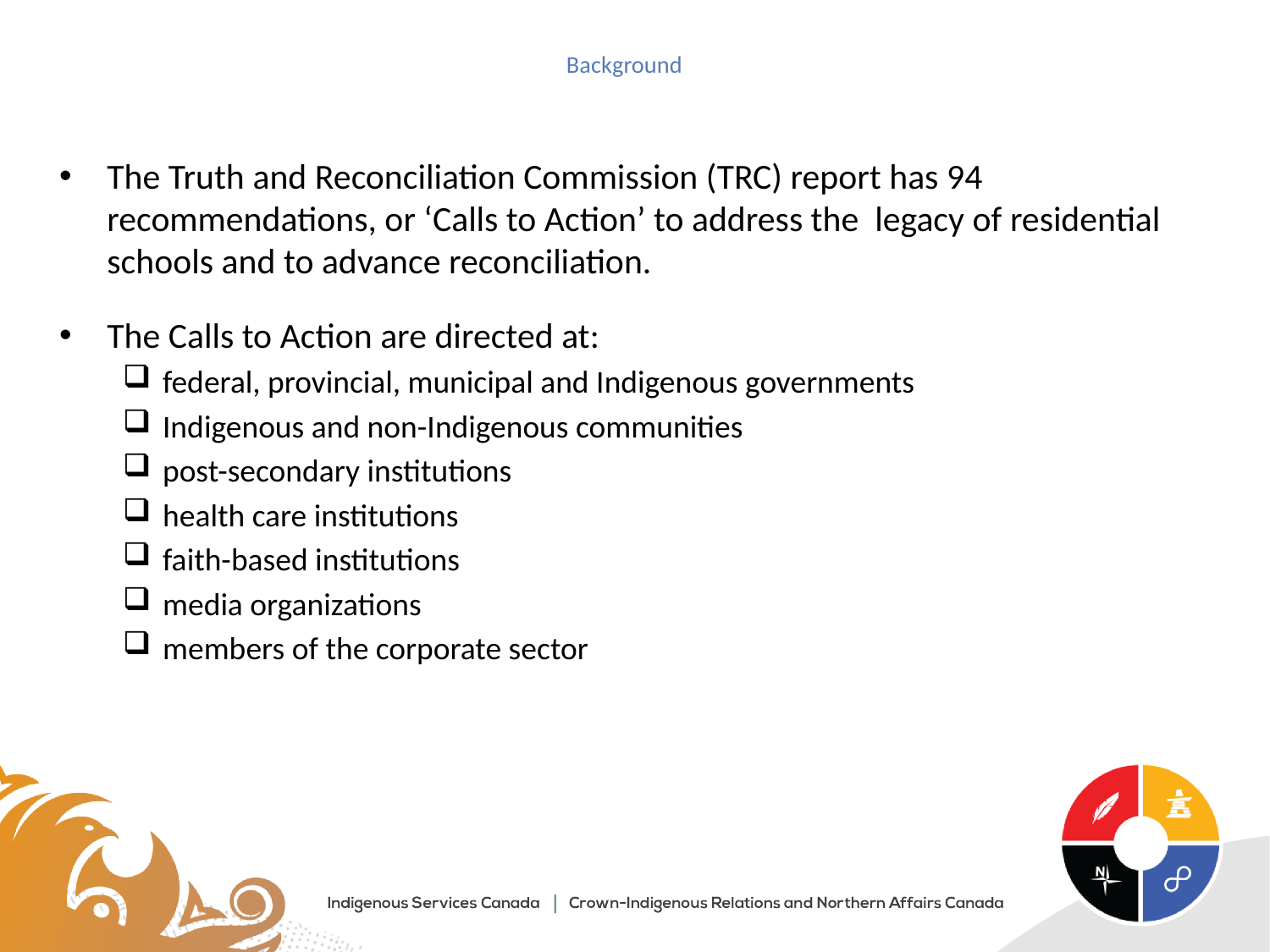

# Background

The Truth and Reconciliation Commission (TRC) report has 94 recommendations, or ‘Calls to Action’ to address the  legacy of residential schools and to advance reconciliation.

The Calls to Action are directed at:
federal, provincial, municipal and Indigenous governments
Indigenous and non-Indigenous communities
post-secondary institutions
health care institutions
faith-based institutions
media organizations
members of the corporate sector